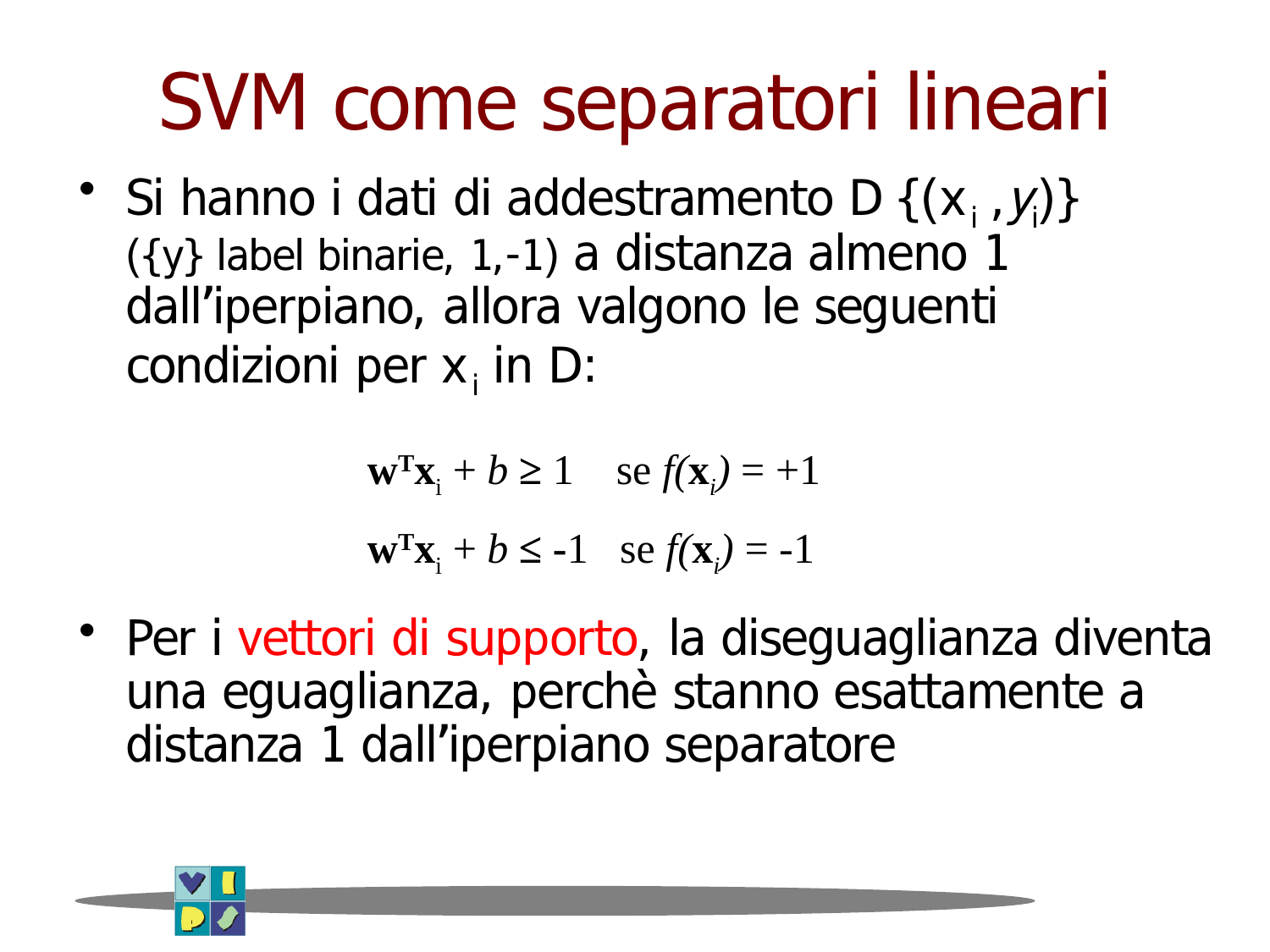

# SVM come separatori lineari
Si hanno i dati di addestramento D {(xi ,yi)}        ({y} label binarie, 1,-1) a distanza almeno 1 dall’iperpiano, allora valgono le seguenti condizioni per xi in D:

Per i vettori di supporto, la diseguaglianza diventa una eguaglianza, perchè stanno esattamente a distanza 1 dall’iperpiano separatore
wTxi + b ≥ 1    se f(xi) = +1
wTxi + b ≤ -1   se f(xi) = -1